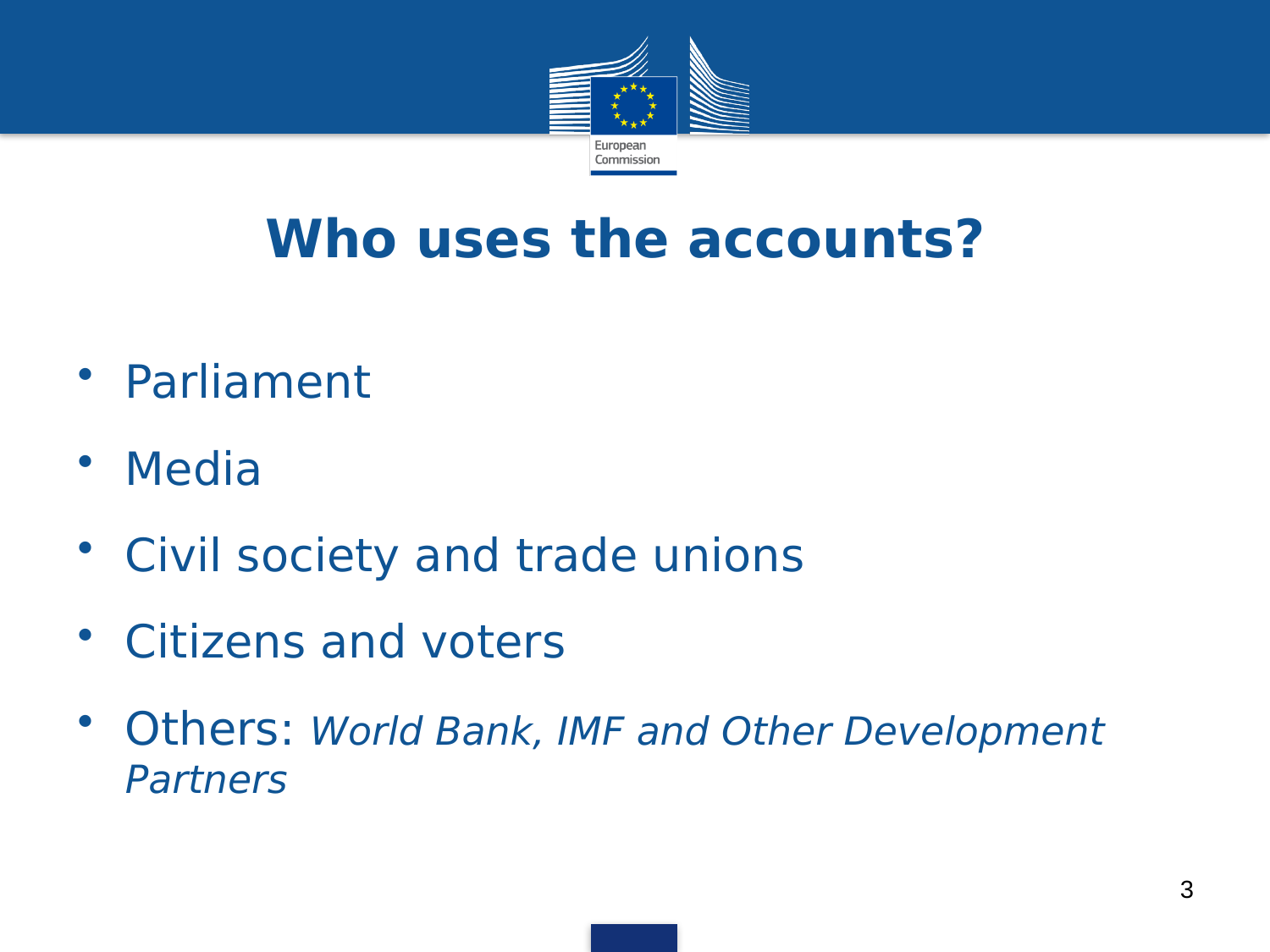

# Who uses the accounts?
Parliament
Media
Civil society and trade unions
Citizens and voters
Others: World Bank, IMF and Other Development Partners
3